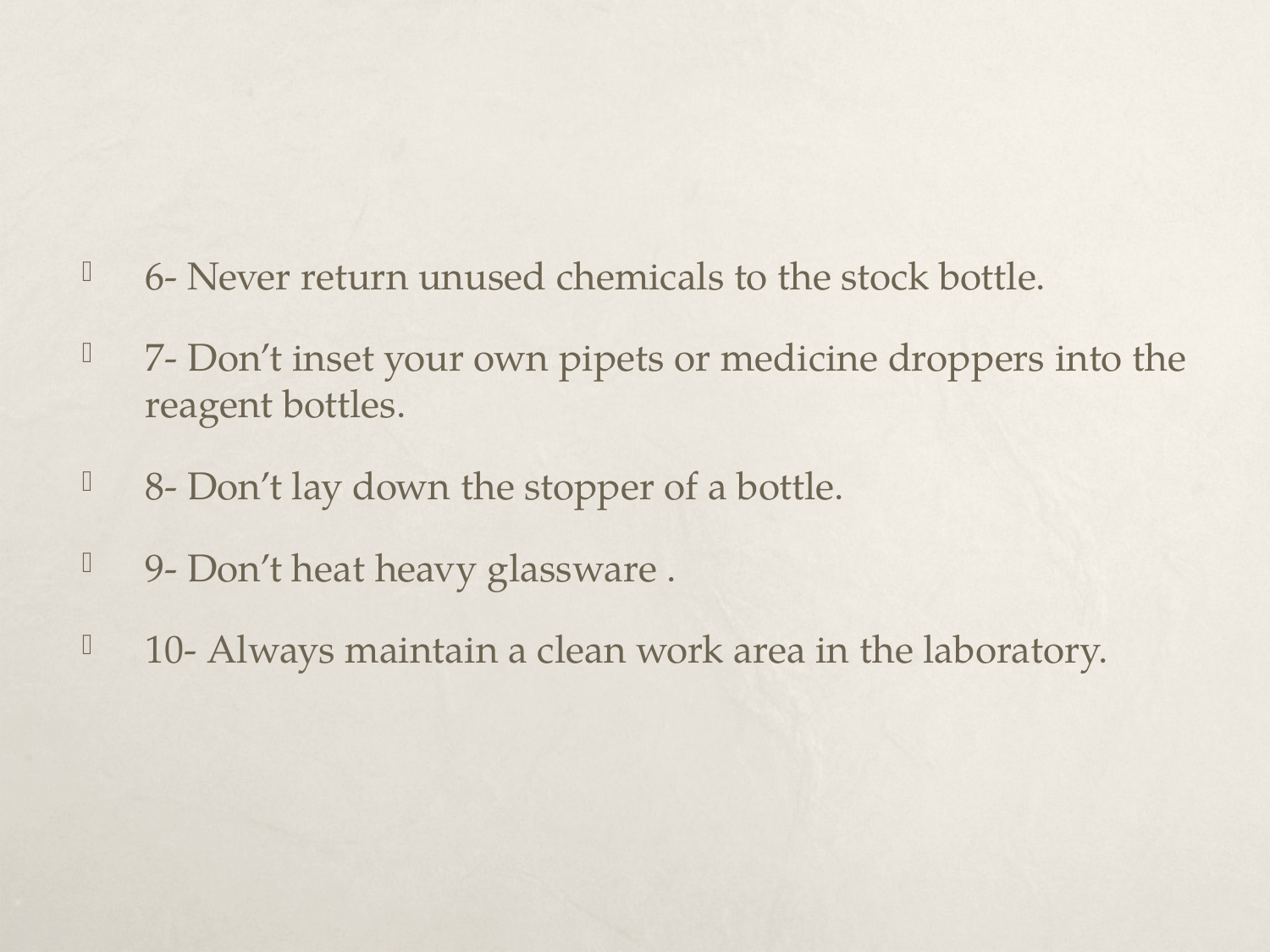

#
6- Never return unused chemicals to the stock bottle.
7- Don’t inset your own pipets or medicine droppers into the reagent bottles.
8- Don’t lay down the stopper of a bottle.
9- Don’t heat heavy glassware .
10- Always maintain a clean work area in the laboratory.